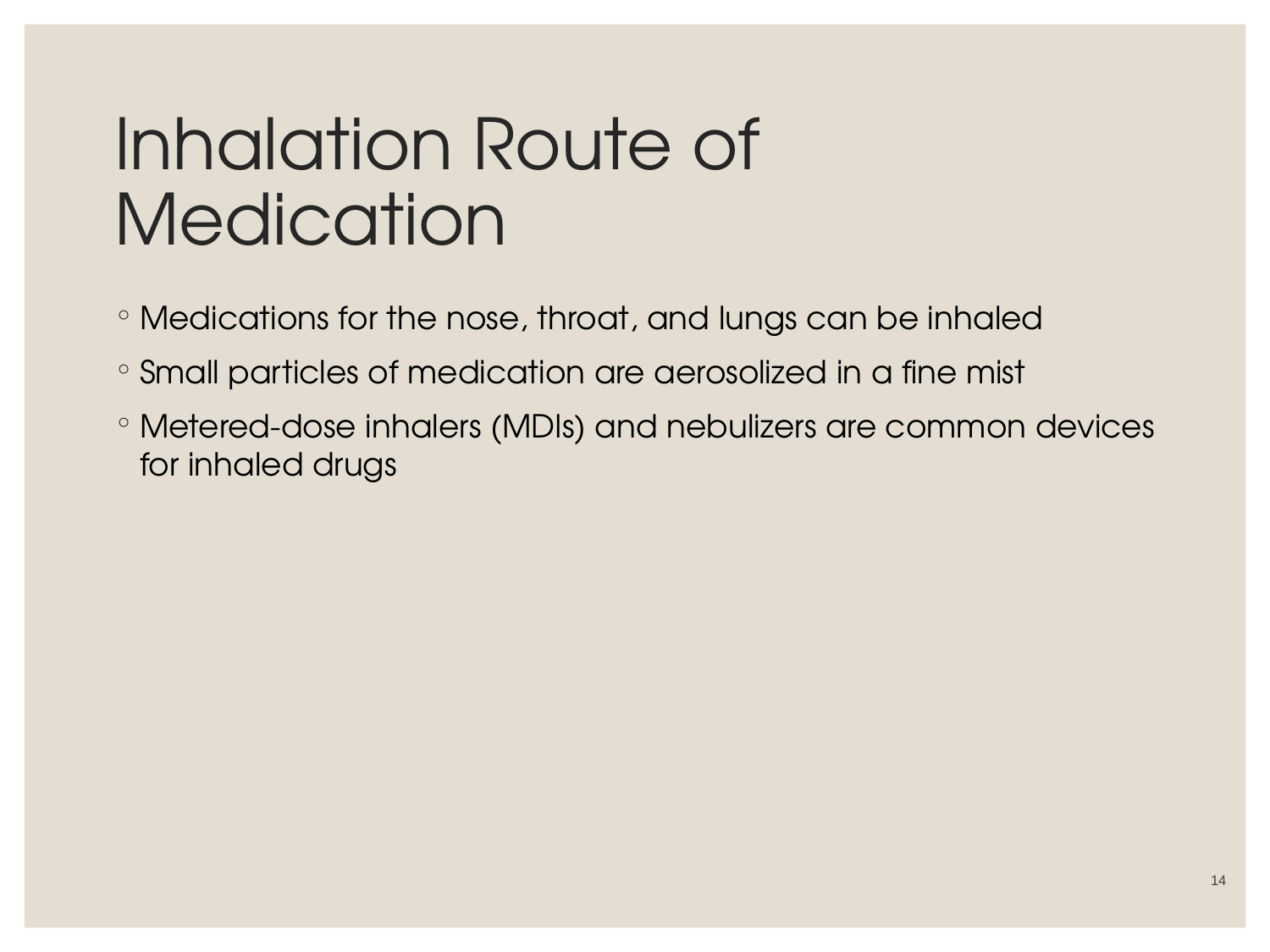

# Inhalation Route of Medication
Medications for the nose, throat, and lungs can be inhaled
Small particles of medication are aerosolized in a fine mist
Metered-dose inhalers (MDIs) and nebulizers are common devices for inhaled drugs
 14